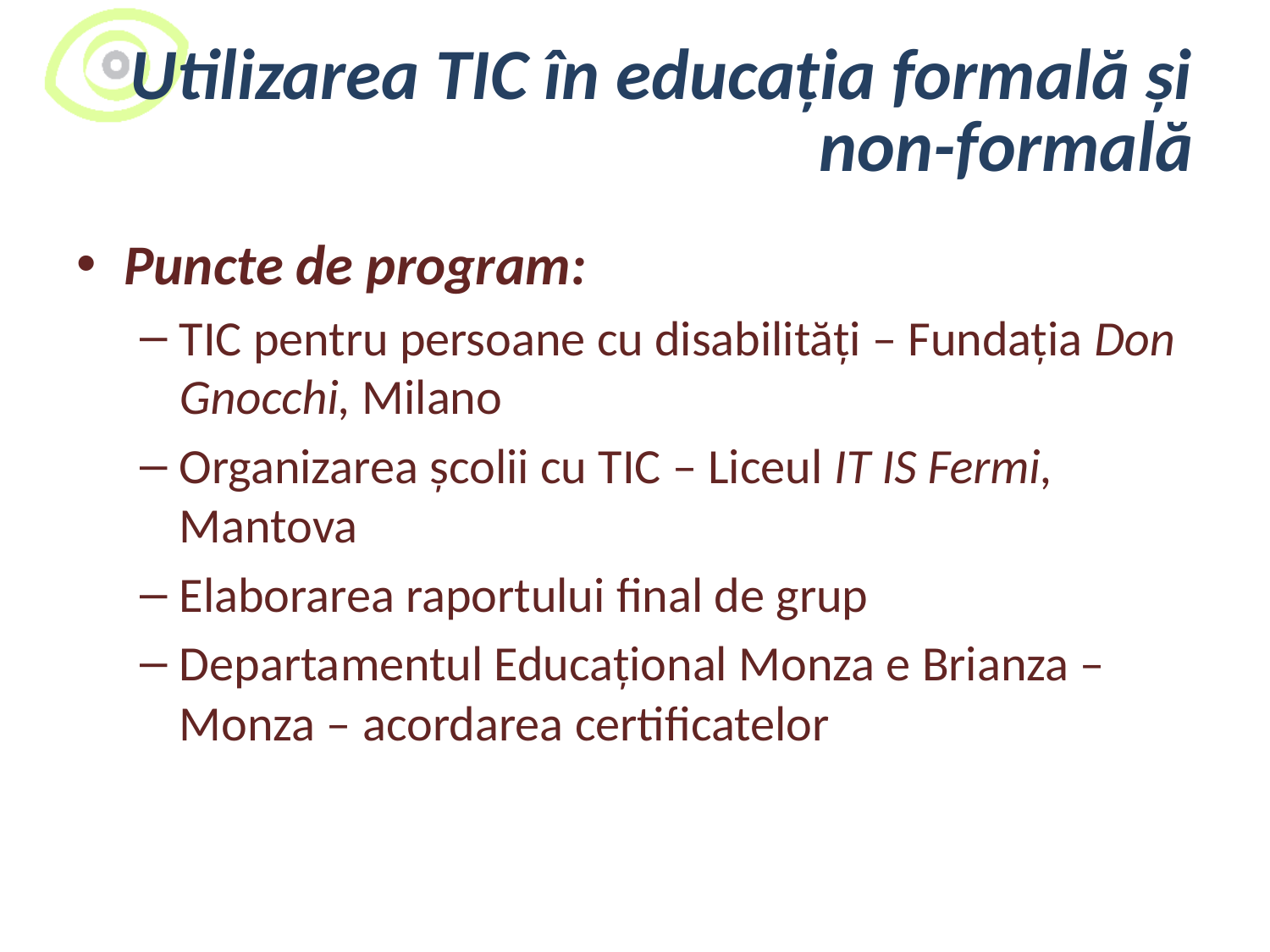

# Utilizarea TIC în educația formală și non-formală
Puncte de program:
TIC pentru persoane cu disabilități – Fundația Don Gnocchi, Milano
Organizarea școlii cu TIC – Liceul IT IS Fermi, Mantova
Elaborarea raportului final de grup
Departamentul Educațional Monza e Brianza – Monza – acordarea certificatelor